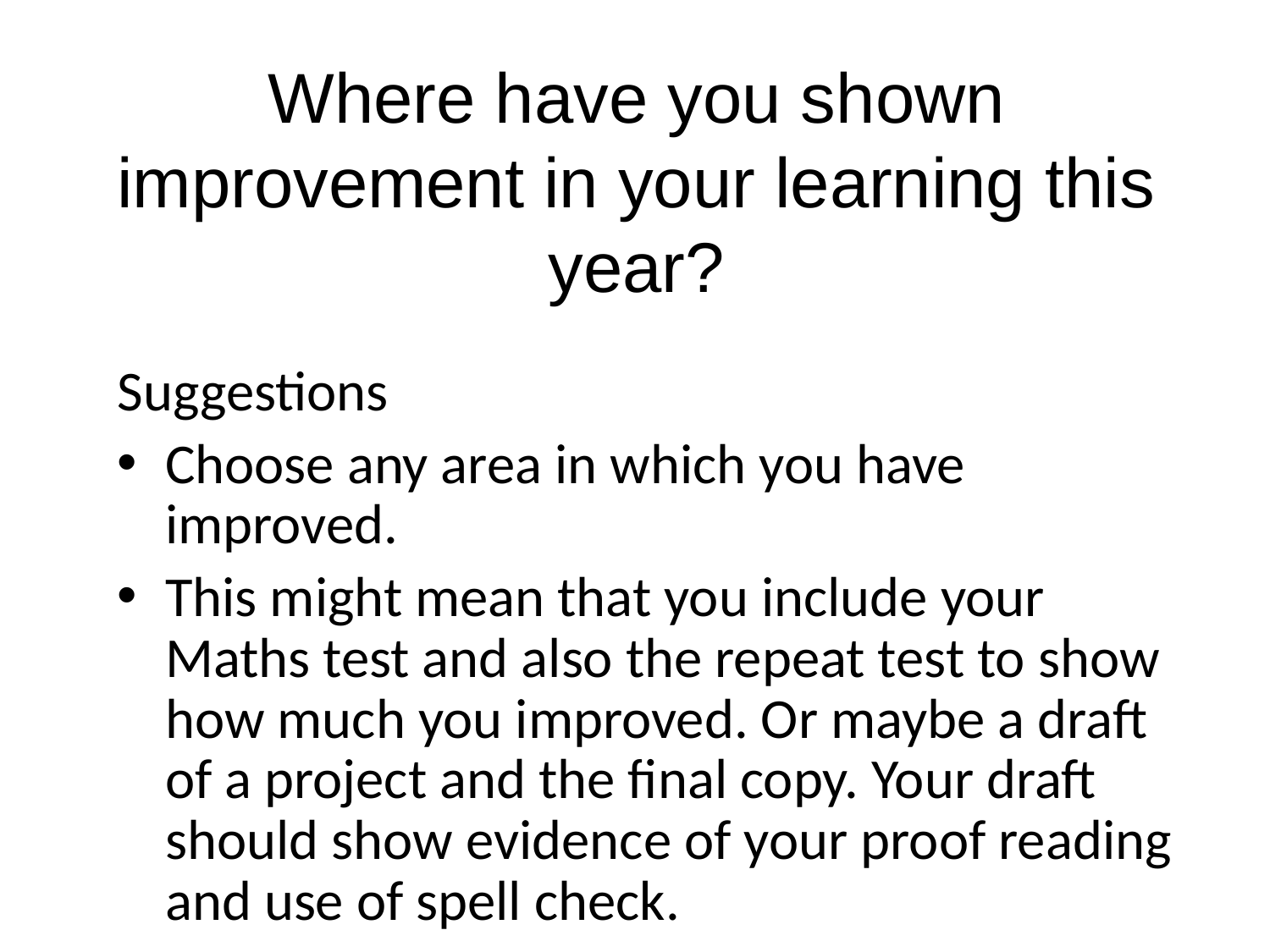

Where have you shown improvement in your learning this year?
Suggestions
Choose any area in which you have improved.
This might mean that you include your Maths test and also the repeat test to show how much you improved. Or maybe a draft of a project and the final copy. Your draft should show evidence of your proof reading and use of spell check.